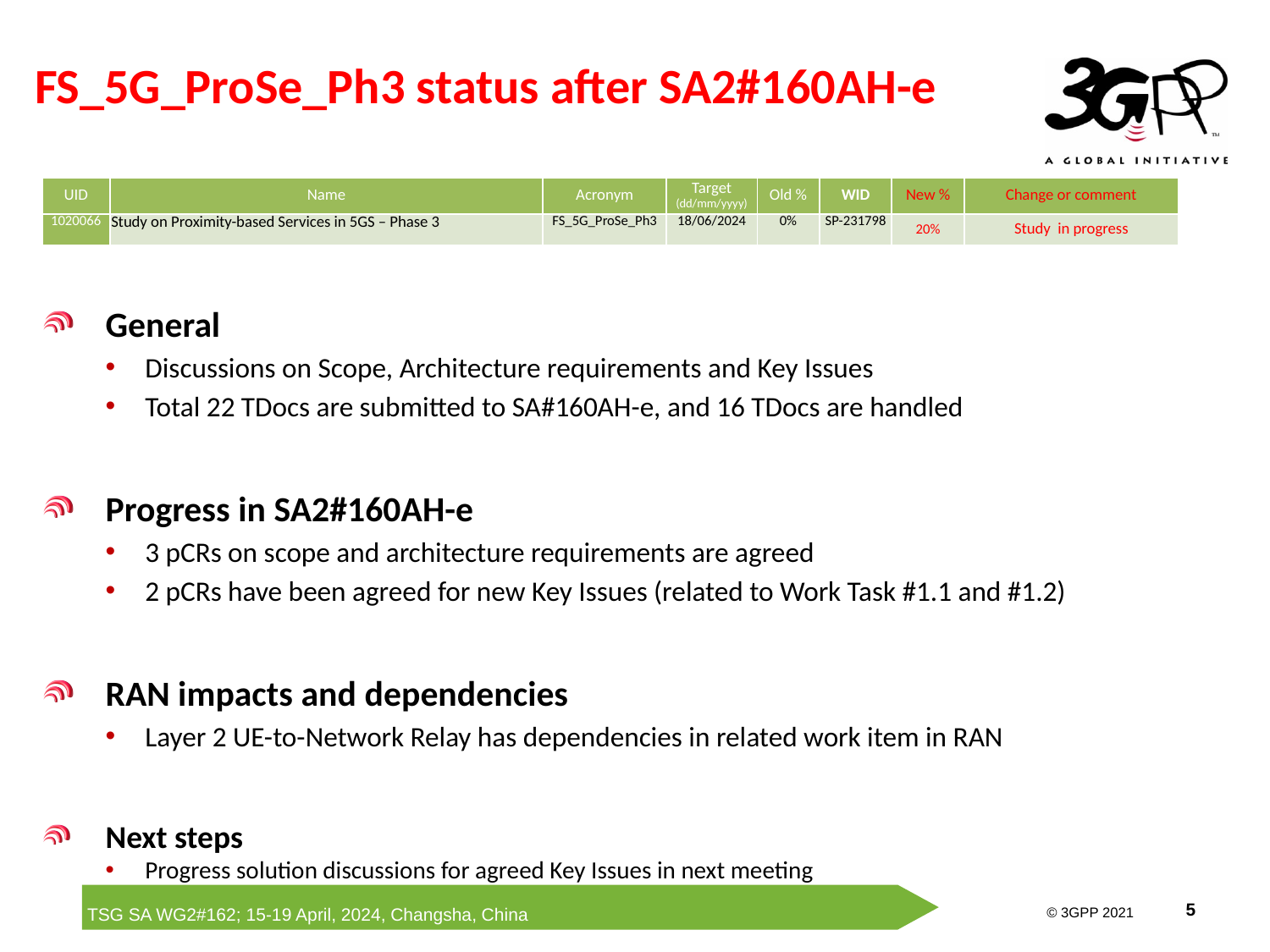

# FS_5G_ProSe_Ph3 status after SA2#160AH-e
| UID | Name | Acronym | Target (dd/mm/yyyy) | Old % | WID | New % | Change or comment |
| --- | --- | --- | --- | --- | --- | --- | --- |
| 1020066 | Study on Proximity-based Services in 5GS – Phase 3 | FS\_5G\_ProSe\_Ph3 | 18/06/2024 | 0% | SP-231798 | 20% | Study in progress |
General
Discussions on Scope, Architecture requirements and Key Issues
Total 22 TDocs are submitted to SA#160AH-e, and 16 TDocs are handled

Progress in SA2#160AH-e
3 pCRs on scope and architecture requirements are agreed
2 pCRs have been agreed for new Key Issues (related to Work Task #1.1 and #1.2)

RAN impacts and dependencies
Layer 2 UE-to-Network Relay has dependencies in related work item in RAN

Next steps
Progress solution discussions for agreed Key Issues in next meeting